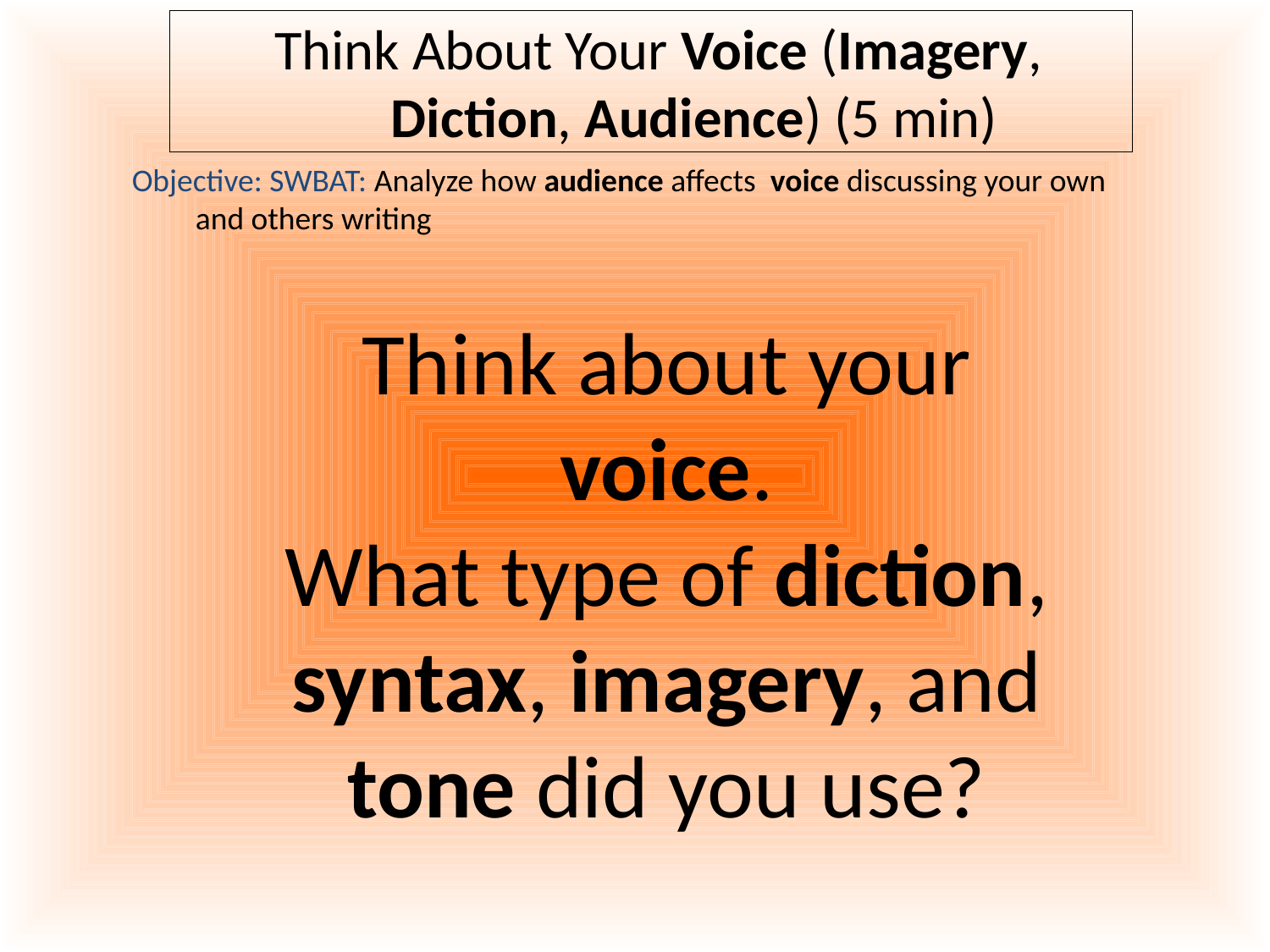

# Think About Your Voice (Imagery, Diction, Audience) (5 min)
Objective: SWBAT: Analyze how audience affects  voice discussing your own and others writing
Think about your voice.
What type of diction, syntax, imagery, and tone did you use?